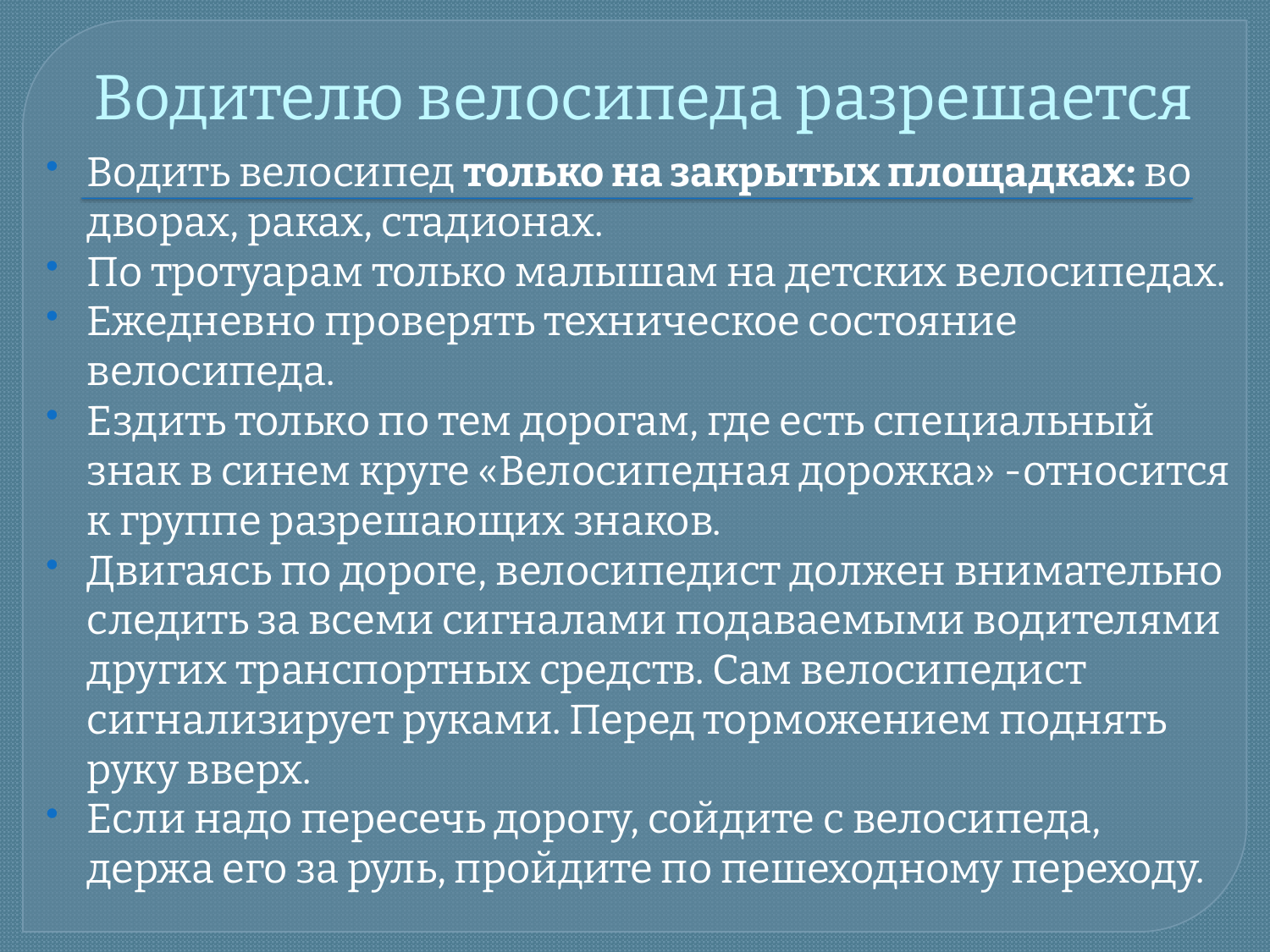

# Водителю велосипеда разрешается
Водить велосипед только на закрытых площадках: во дворах, раках, стадионах.
По тротуарам только малышам на детских велосипедах.
Ежедневно проверять техническое состояние велосипеда.
Ездить только по тем дорогам, где есть специальный знак в синем круге «Велосипедная дорожка» -относится к группе разрешающих знаков.
Двигаясь по дороге, велосипедист должен внимательно следить за всеми сигналами подаваемыми водителями других транспортных средств. Сам велосипедист сигнализирует руками. Перед торможением поднять руку вверх.
Если надо пересечь дорогу, сойдите с велосипеда, держа его за руль, пройдите по пешеходному переходу.